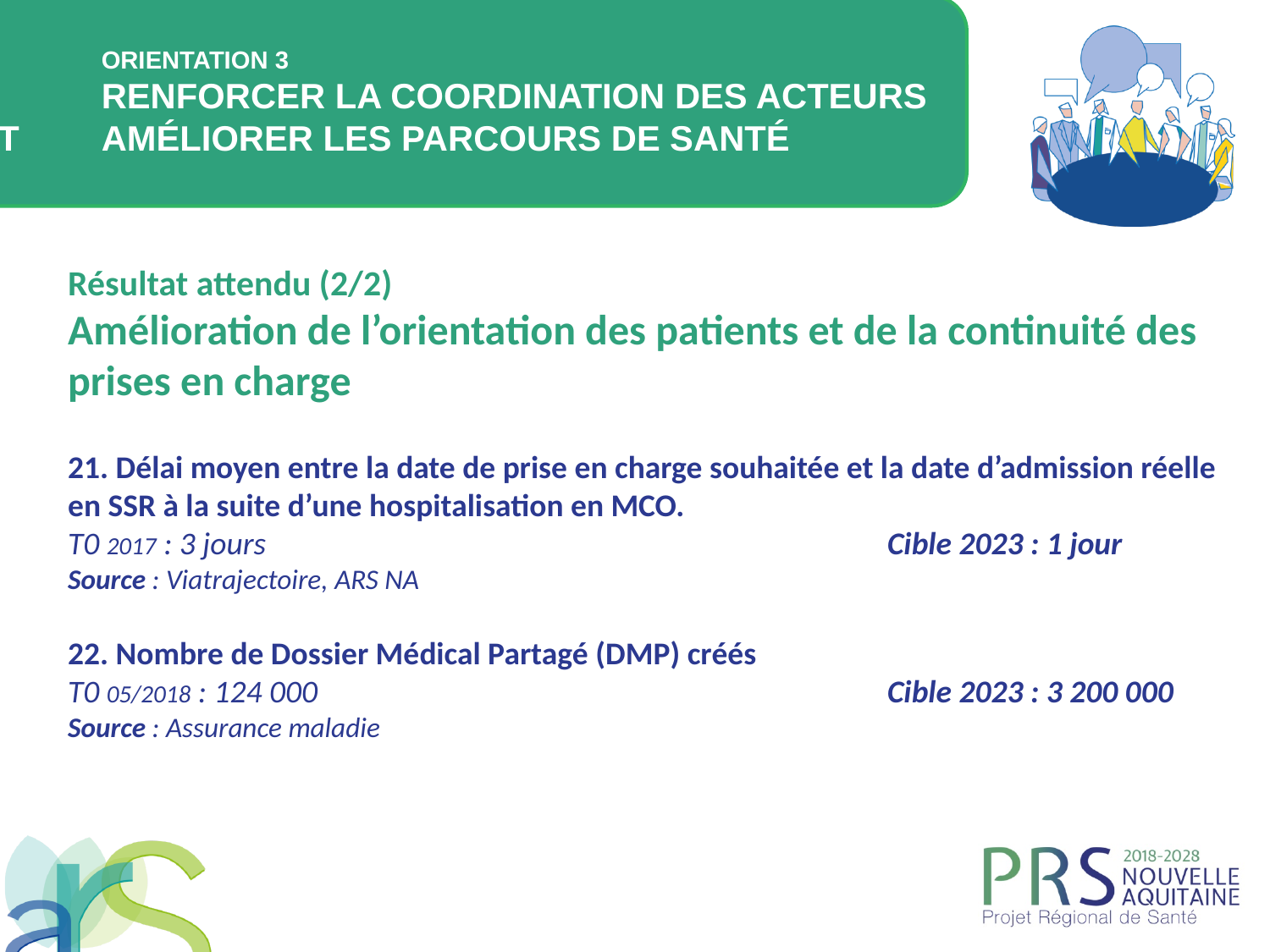

ORIENTATION 3
	Renforcer la coordination des acteurs et 	améliorer les parcours de santé

Résultat attendu (2/2)
Amélioration de l’orientation des patients et de la continuité des prises en charge

21. Délai moyen entre la date de prise en charge souhaitée et la date d’admission réelle en SSR à la suite d’une hospitalisation en MCO.
T0 2017 : 3 jours					        Cible 2023 : 1 jour
Source : Viatrajectoire, ARS NA

22. Nombre de Dossier Médical Partagé (DMP) créés
T0 05/2018 : 124 000					        Cible 2023 : 3 200 000
Source : Assurance maladie